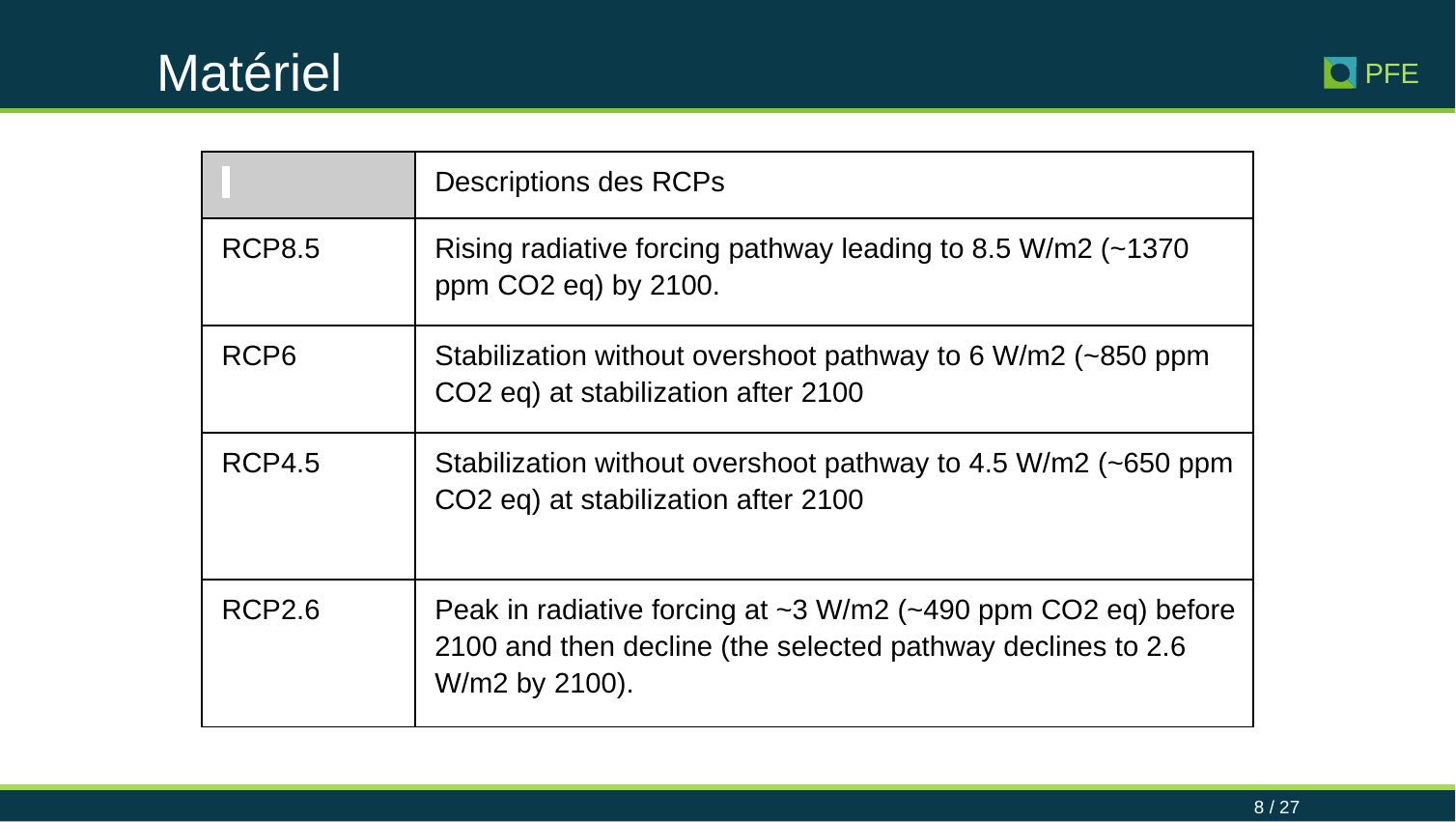

Matériel

8 / 27

PFE
|  | Descriptions des RCPs |
| --- | --- |
| RCP8.5 | Rising radiative forcing pathway leading to 8.5 W/m2 (~1370 ppm CO2 eq) by 2100. |
| RCP6 | Stabilization without overshoot pathway to 6 W/m2 (~850 ppm CO2 eq) at stabilization after 2100 |
| RCP4.5 | Stabilization without overshoot pathway to 4.5 W/m2 (~650 ppm CO2 eq) at stabilization after 2100 |
| RCP2.6 | Peak in radiative forcing at ~3 W/m2 (~490 ppm CO2 eq) before 2100 and then decline (the selected pathway declines to 2.6 W/m2 by 2100). |